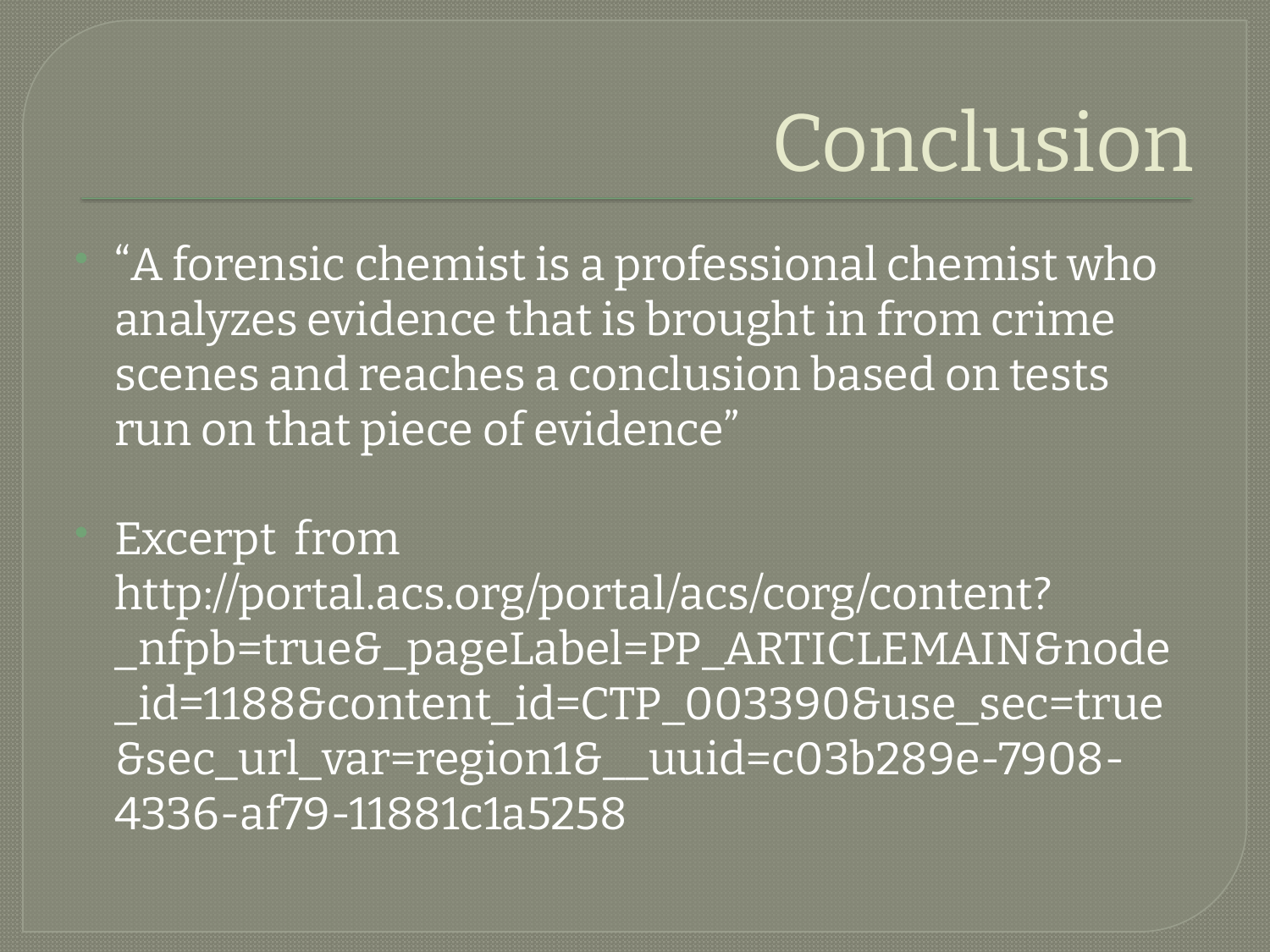

# Conclusion
“A forensic chemist is a professional chemist who analyzes evidence that is brought in from crime scenes and reaches a conclusion based on tests run on that piece of evidence”

Excerpt  from http://portal.acs.org/portal/acs/corg/content?_nfpb=true&_pageLabel=PP_ARTICLEMAIN&node_id=1188&content_id=CTP_003390&use_sec=true&sec_url_var=region1&__uuid=c03b289e-7908-4336-af79-11881c1a5258